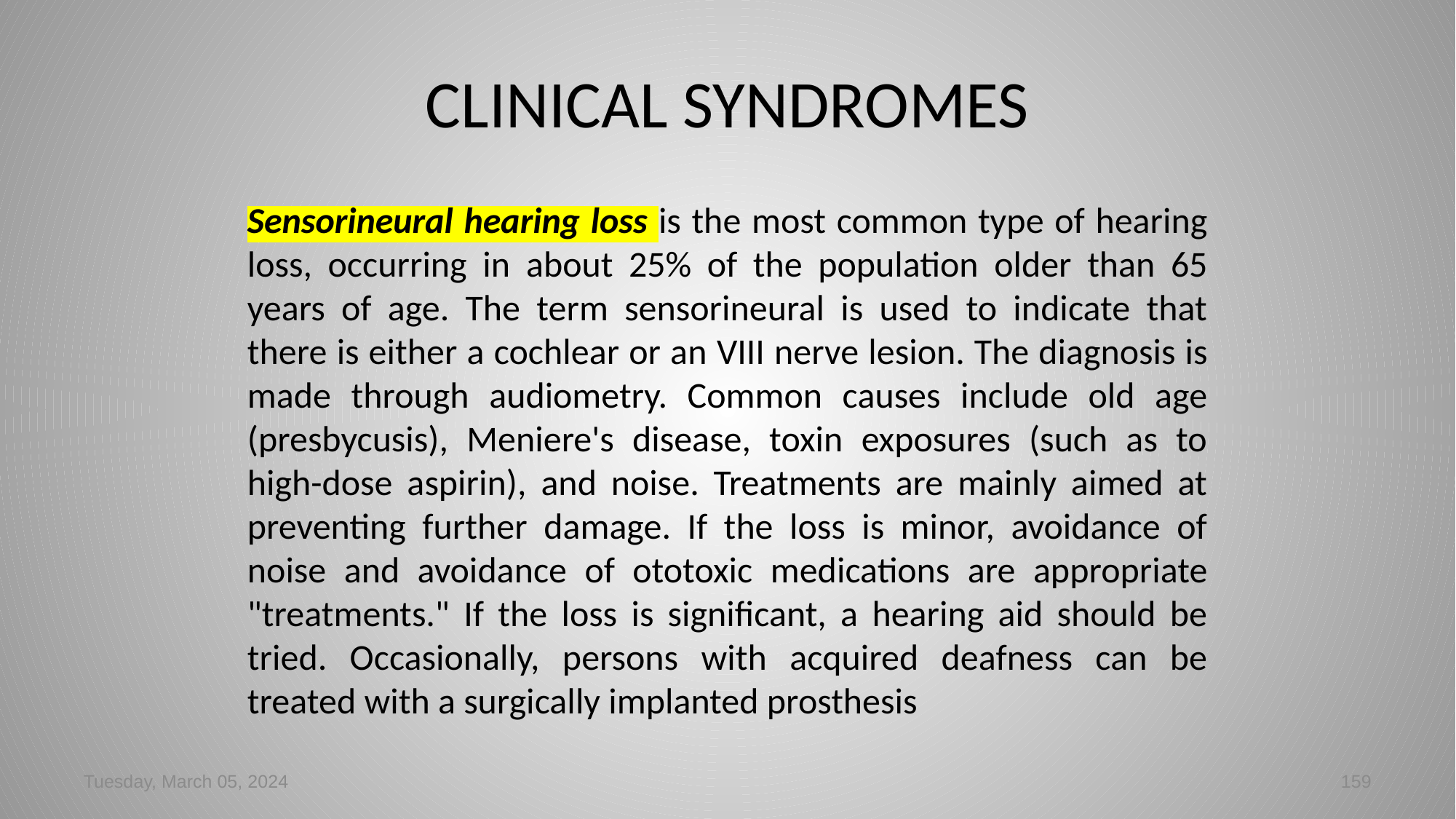

# CLINICAL SYNDROMES
Sensorineural hearing loss is the most common type of hearing loss, occurring in about 25% of the population older than 65 years of age. The term sensorineural is used to indicate that there is either a cochlear or an VIII nerve lesion. The diagnosis is made through audiometry. Common causes include old age (presbycusis), Meniere's disease, toxin exposures (such as to high-dose aspirin), and noise. Treatments are mainly aimed at preventing further damage. If the loss is minor, avoidance of noise and avoidance of ototoxic medications are appropriate "treatments." If the loss is significant, a hearing aid should be tried. Occasionally, persons with acquired deafness can be treated with a surgically implanted prosthesis
Tuesday, March 05, 2024
159